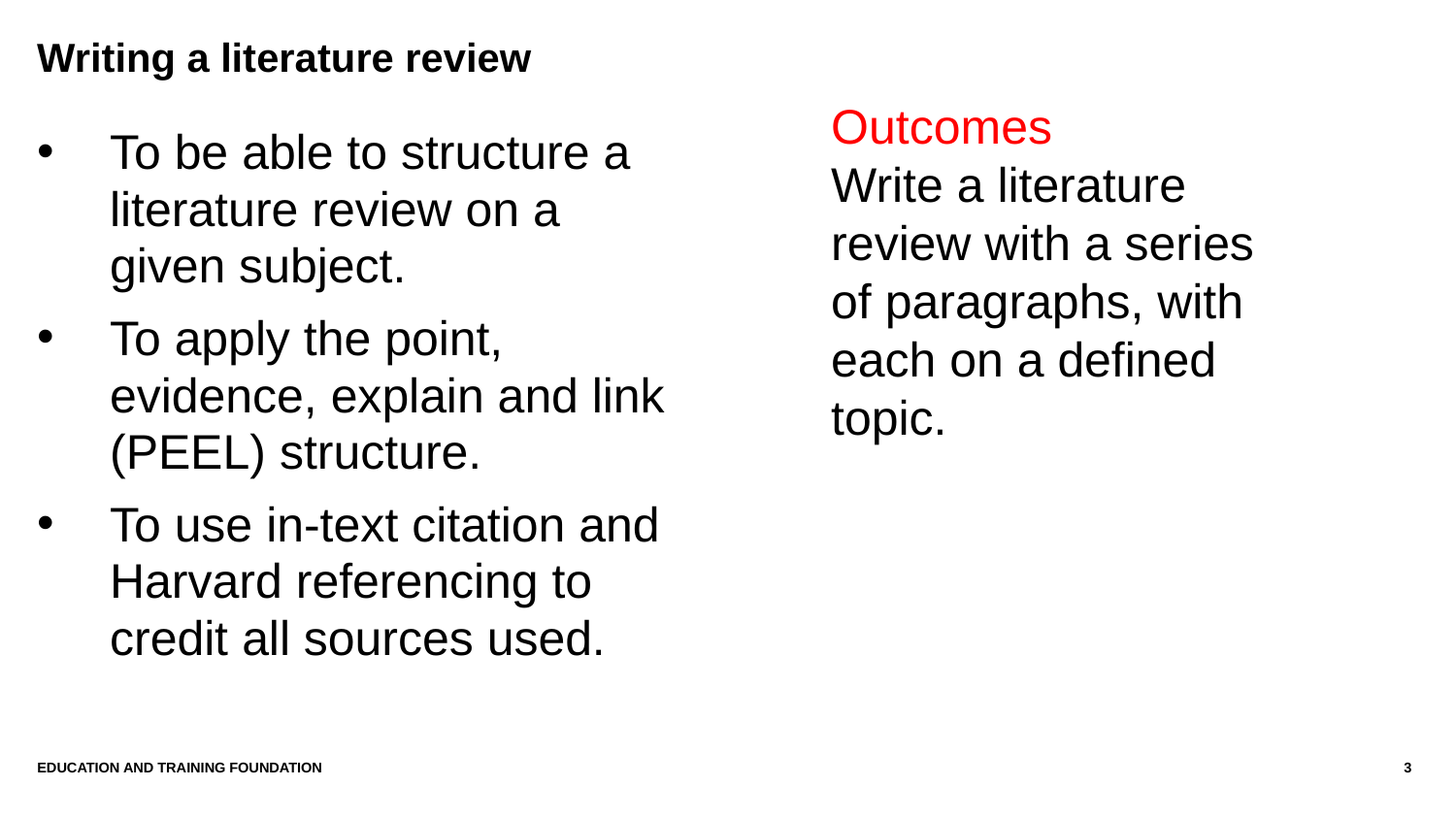

# Writing a literature review
Outcomes
Write a literature review with a series of paragraphs, with each on a defined topic.
To be able to structure a literature review on a given subject.
To apply the point, evidence, explain and link (PEEL) structure.
To use in-text citation and Harvard referencing to credit all sources used.
Education AND Training Foundation
3